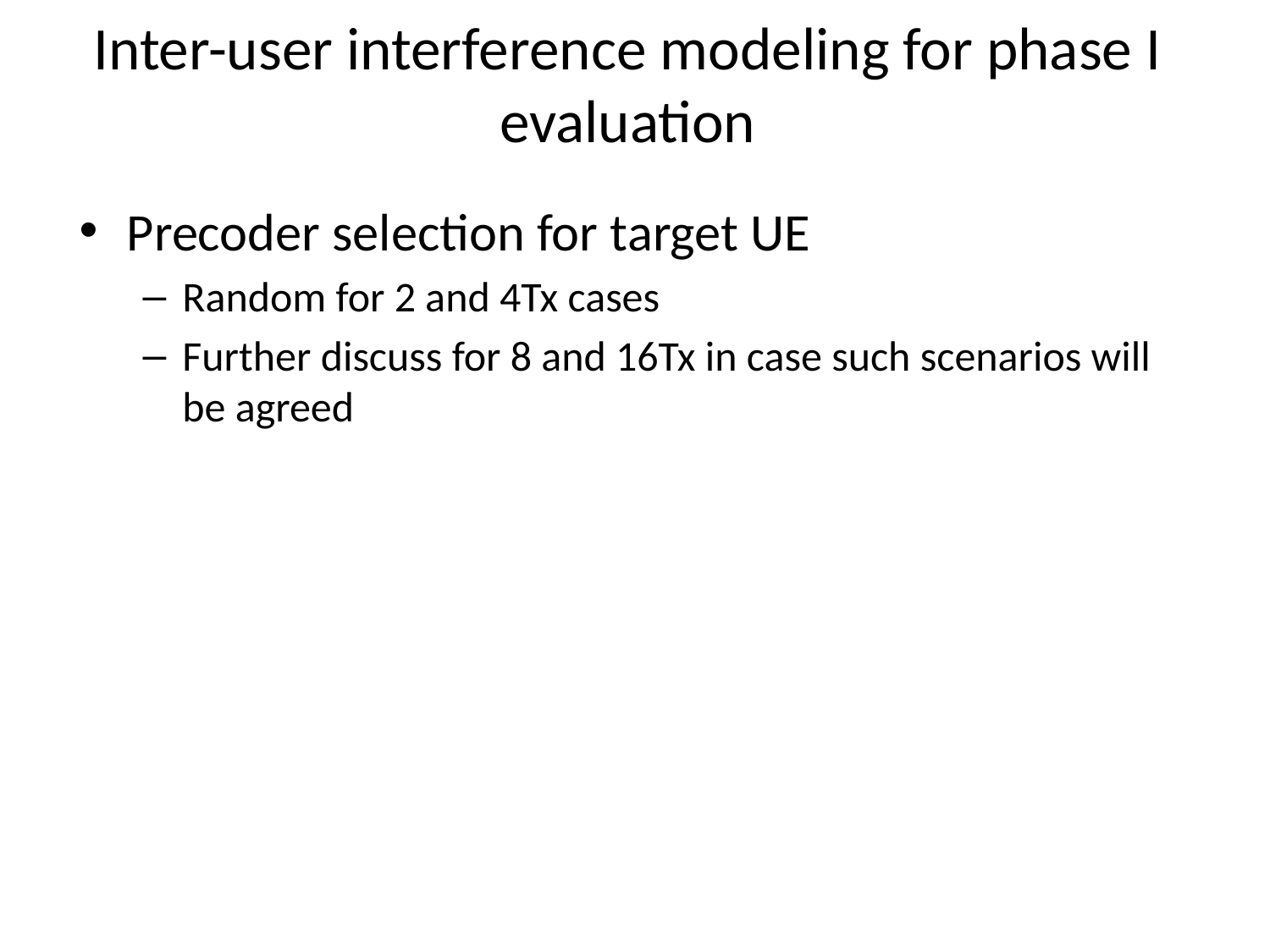

# Inter-user interference modeling for phase I evaluation
Precoder selection for target UE
Random for 2 and 4Tx cases
Further discuss for 8 and 16Tx in case such scenarios will be agreed